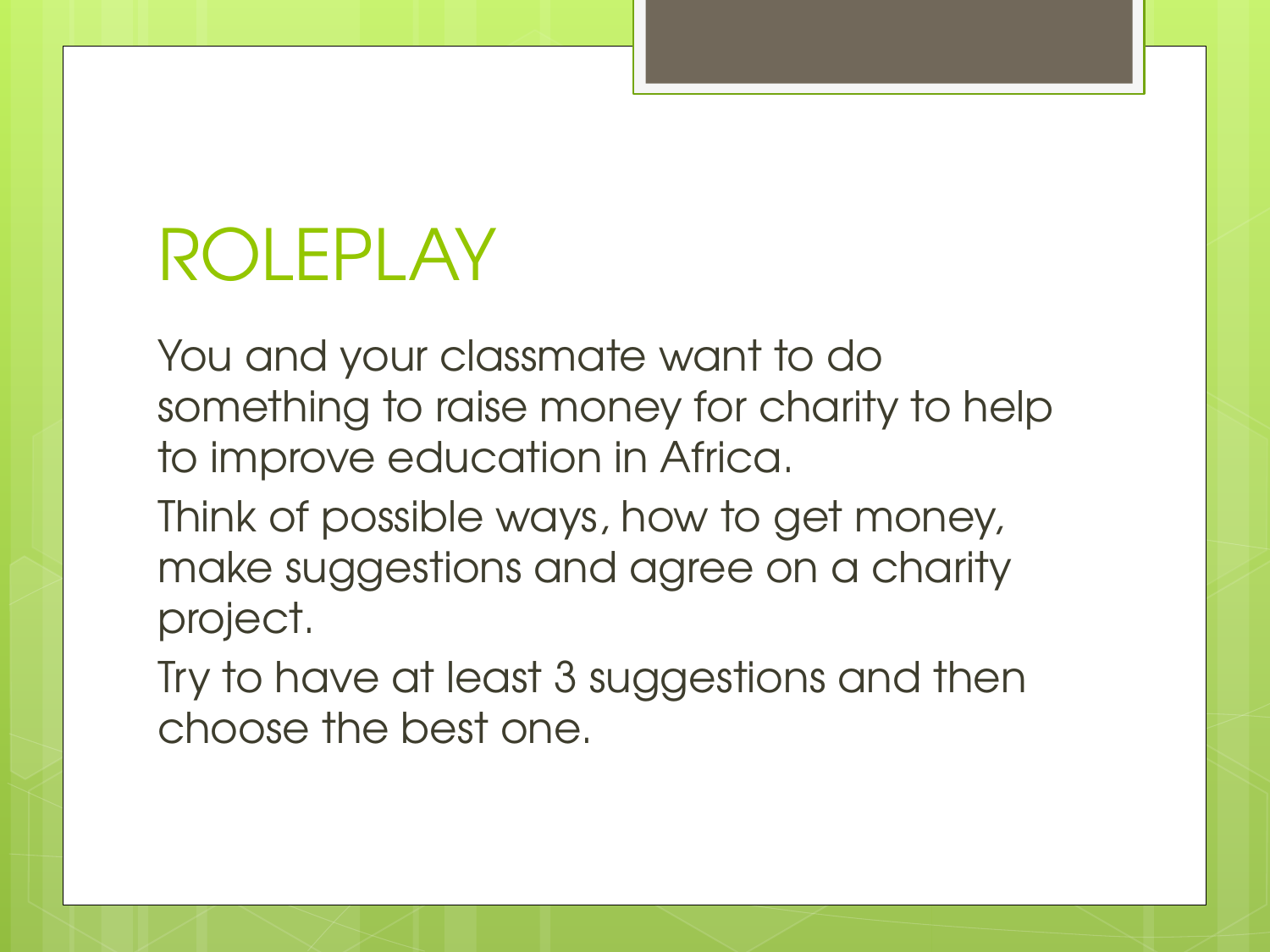

# ROLEPLAY
You and your classmate want to do something to raise money for charity to help to improve education in Africa.
Think of possible ways, how to get money, make suggestions and agree on a charity project.
Try to have at least 3 suggestions and then choose the best one.